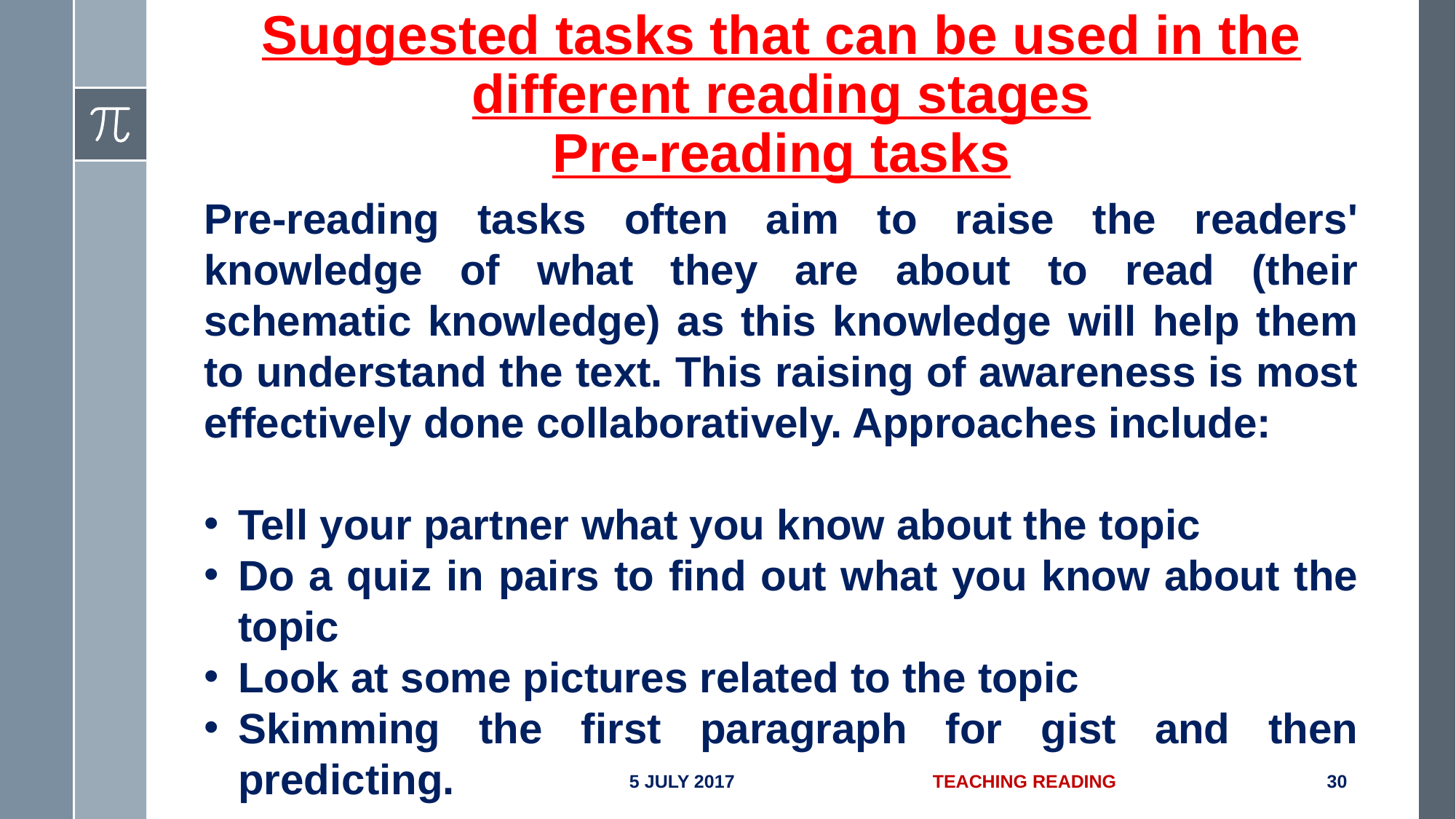

# Suggested tasks that can be used in the different reading stages Pre-reading tasks
Pre-reading tasks often aim to raise the readers' knowledge of what they are about to read (their schematic knowledge) as this knowledge will help them to understand the text. This raising of awareness is most effectively done collaboratively. Approaches include:

Tell your partner what you know about the topic
Do a quiz in pairs to find out what you know about the topic
Look at some pictures related to the topic
Skimming the first paragraph for gist and then predicting.
5 July 2017
Teaching Reading
30